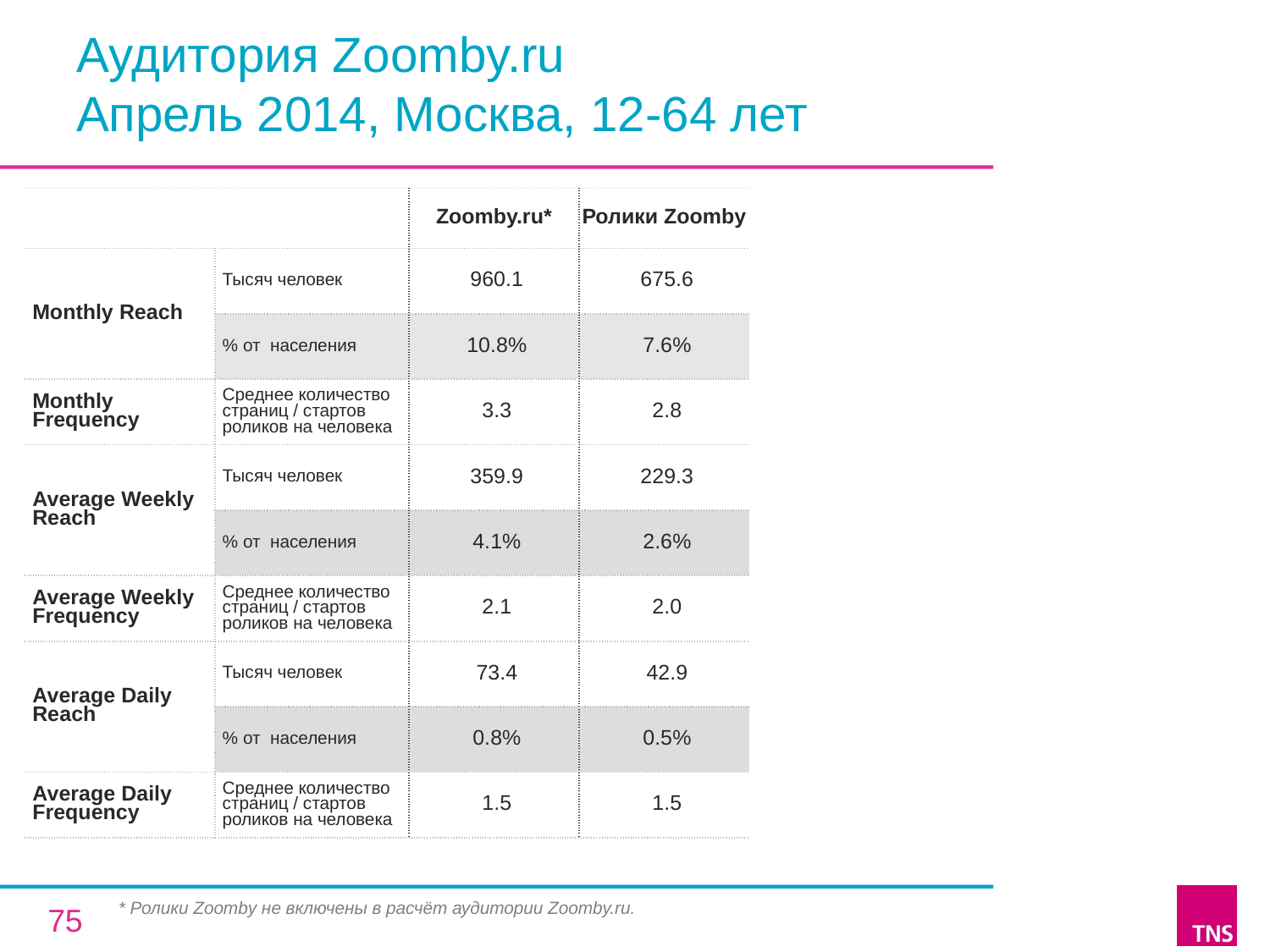

# Аудитория Zoomby.ru Апрель 2014, Москва, 12-64 лет
|  |  | Zoomby.ru\* | Ролики Zoomby |
| --- | --- | --- | --- |
| Monthly Reach | Тысяч человек | 960.1 | 675.6 |
|  | % от населения | 10.8% | 7.6% |
| Monthly Frequency | Среднее количество страниц / стартов роликов на человека | 3.3 | 2.8 |
| Average Weekly Reach | Тысяч человек | 359.9 | 229.3 |
|  | % от населения | 4.1% | 2.6% |
| Average Weekly Frequency | Среднее количество страниц / стартов роликов на человека | 2.1 | 2.0 |
| Average Daily Reach | Тысяч человек | 73.4 | 42.9 |
|  | % от населения | 0.8% | 0.5% |
| Average Daily Frequency | Среднее количество страниц / стартов роликов на человека | 1.5 | 1.5 |
* Ролики Zoomby не включены в расчёт аудитории Zoomby.ru.
75